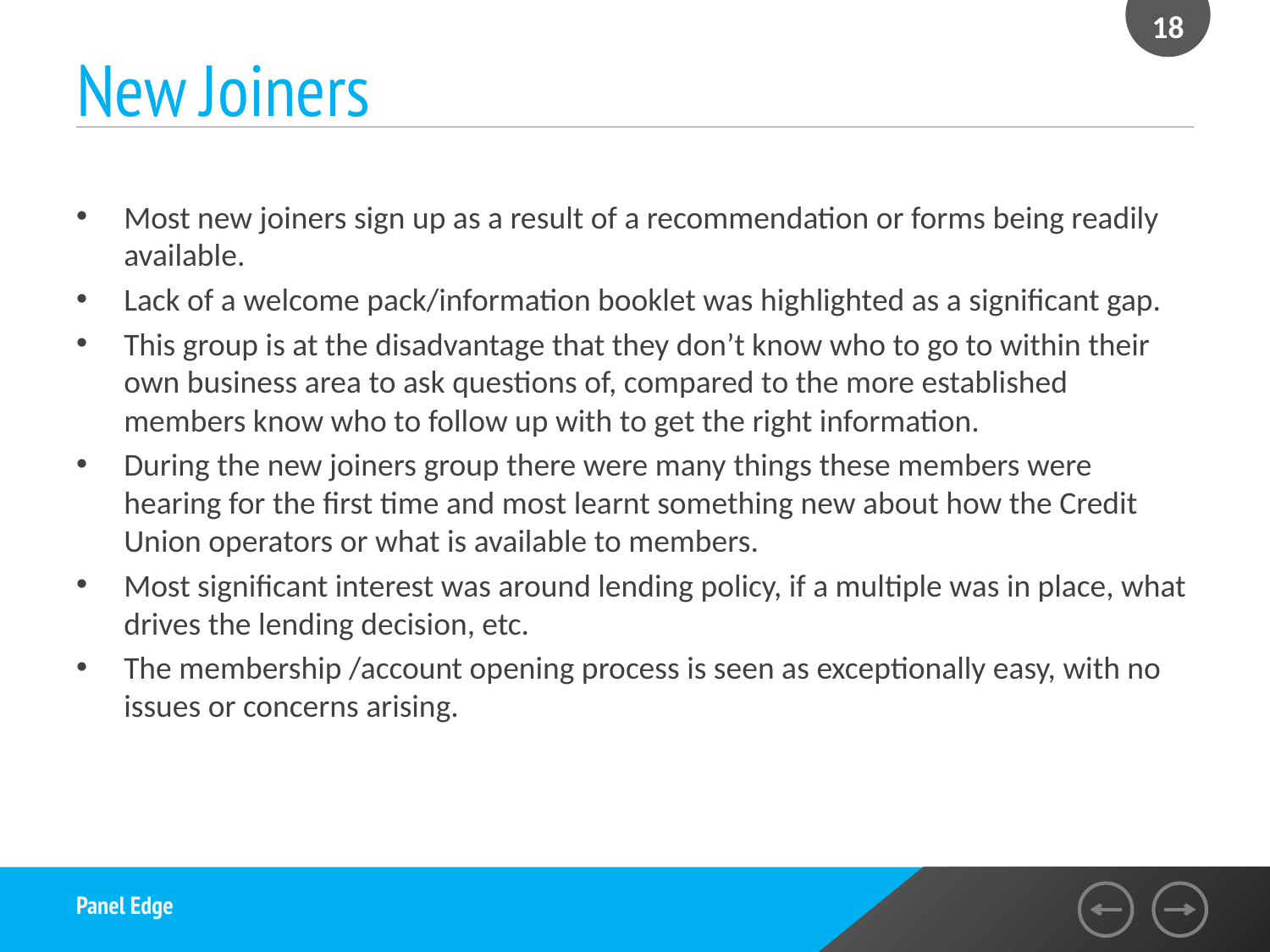

18
# New Joiners
Most new joiners sign up as a result of a recommendation or forms being readily available.
Lack of a welcome pack/information booklet was highlighted as a significant gap.
This group is at the disadvantage that they don’t know who to go to within their own business area to ask questions of, compared to the more established members know who to follow up with to get the right information.
During the new joiners group there were many things these members were hearing for the first time and most learnt something new about how the Credit Union operators or what is available to members.
Most significant interest was around lending policy, if a multiple was in place, what drives the lending decision, etc.
The membership /account opening process is seen as exceptionally easy, with no issues or concerns arising.

Panel Edge